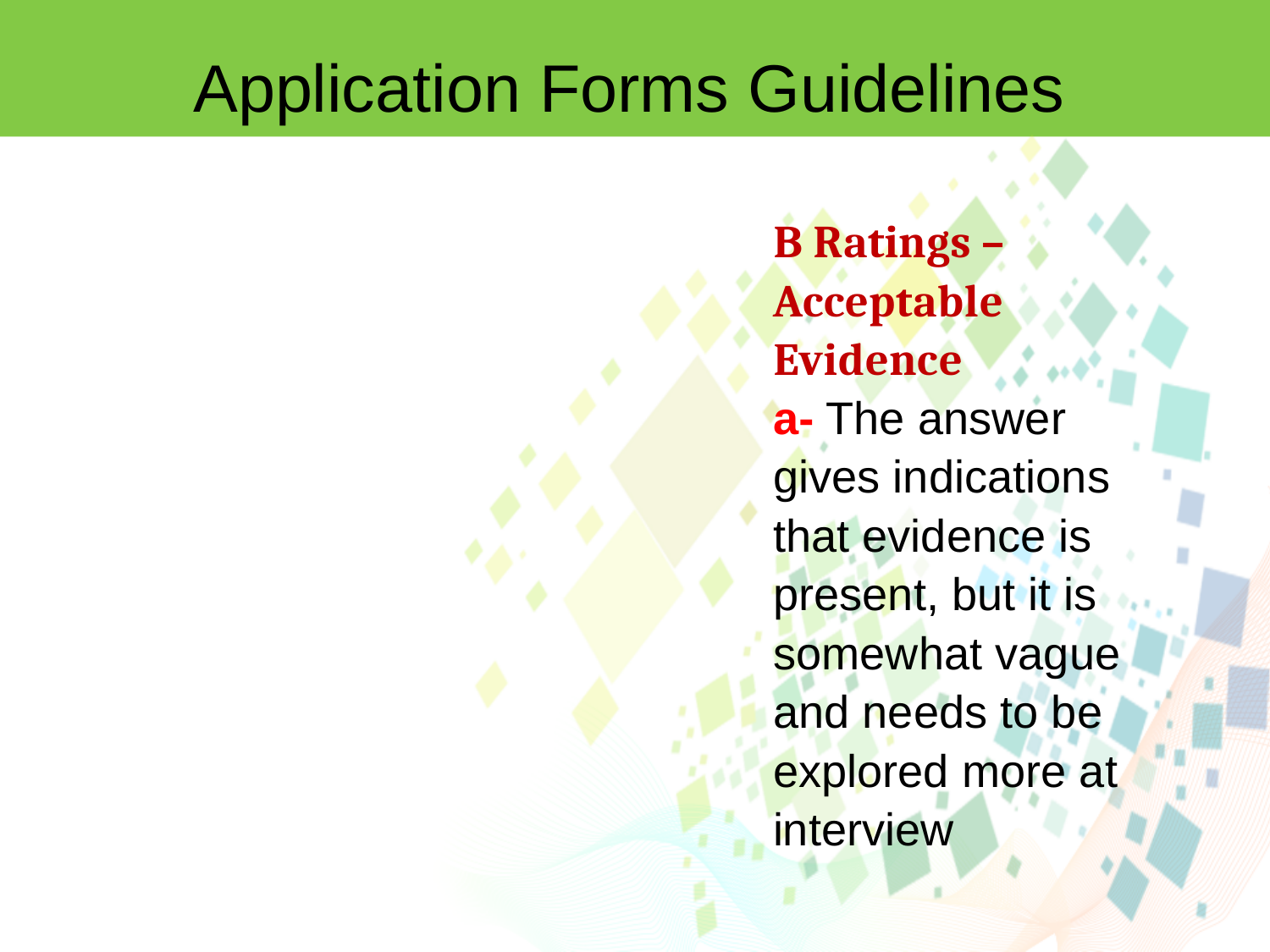

Application Forms Guidelines
B Ratings – Acceptable Evidence
a- The answer gives indications that evidence is present, but it is somewhat vague and needs to be explored more at interview